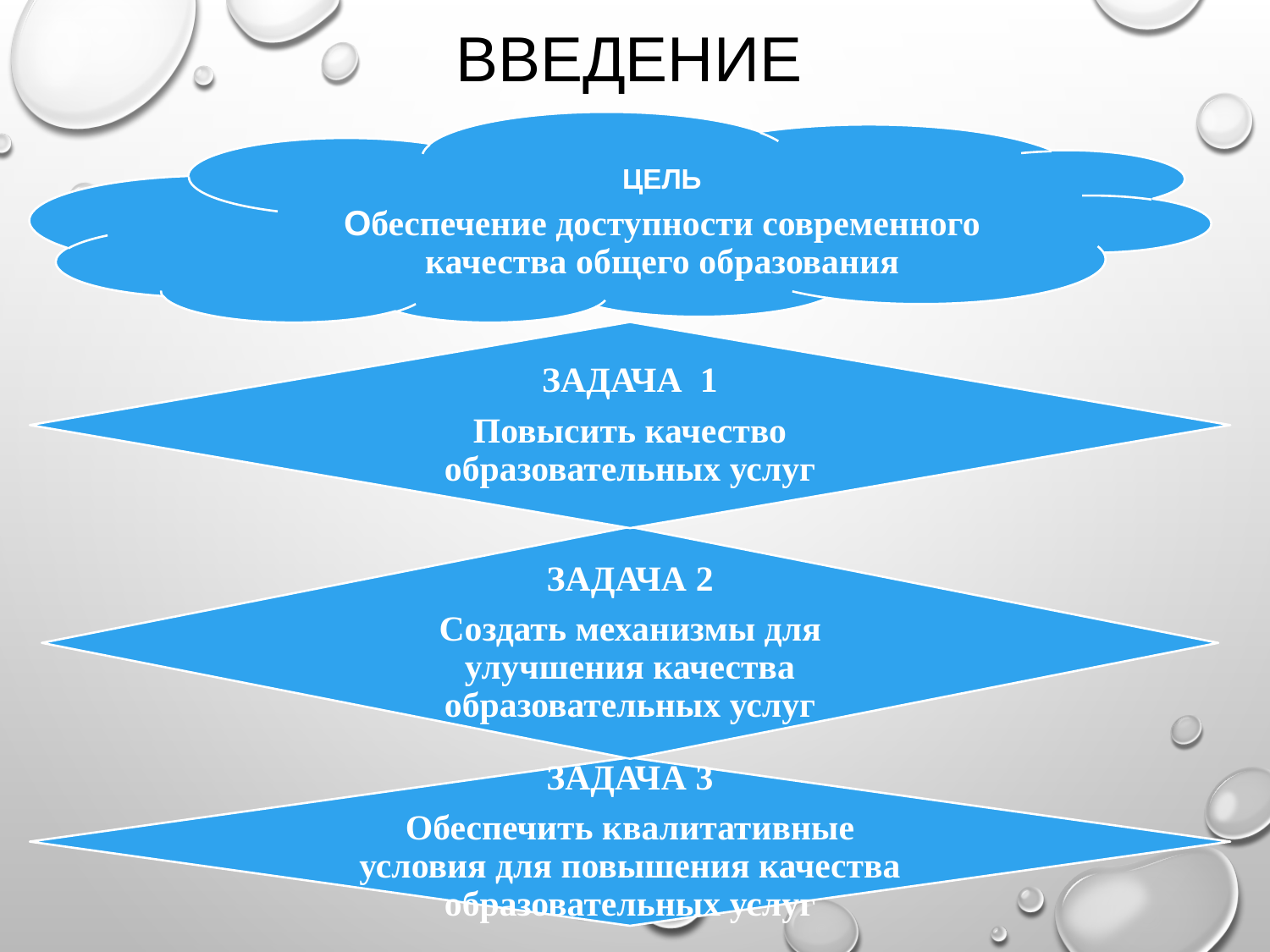

# Введение
ЗАДАЧА 3
Обеспечить квалитативные условия для повышения качества образовательных услуг
ЗАДАЧА 2
Создать механизмы для улучшения качества образовательных услуг
ЗАДАЧА  1
Повысить качество образовательных услуг
ЦЕЛЬ
Обеспечение доступности современного качества общего образования